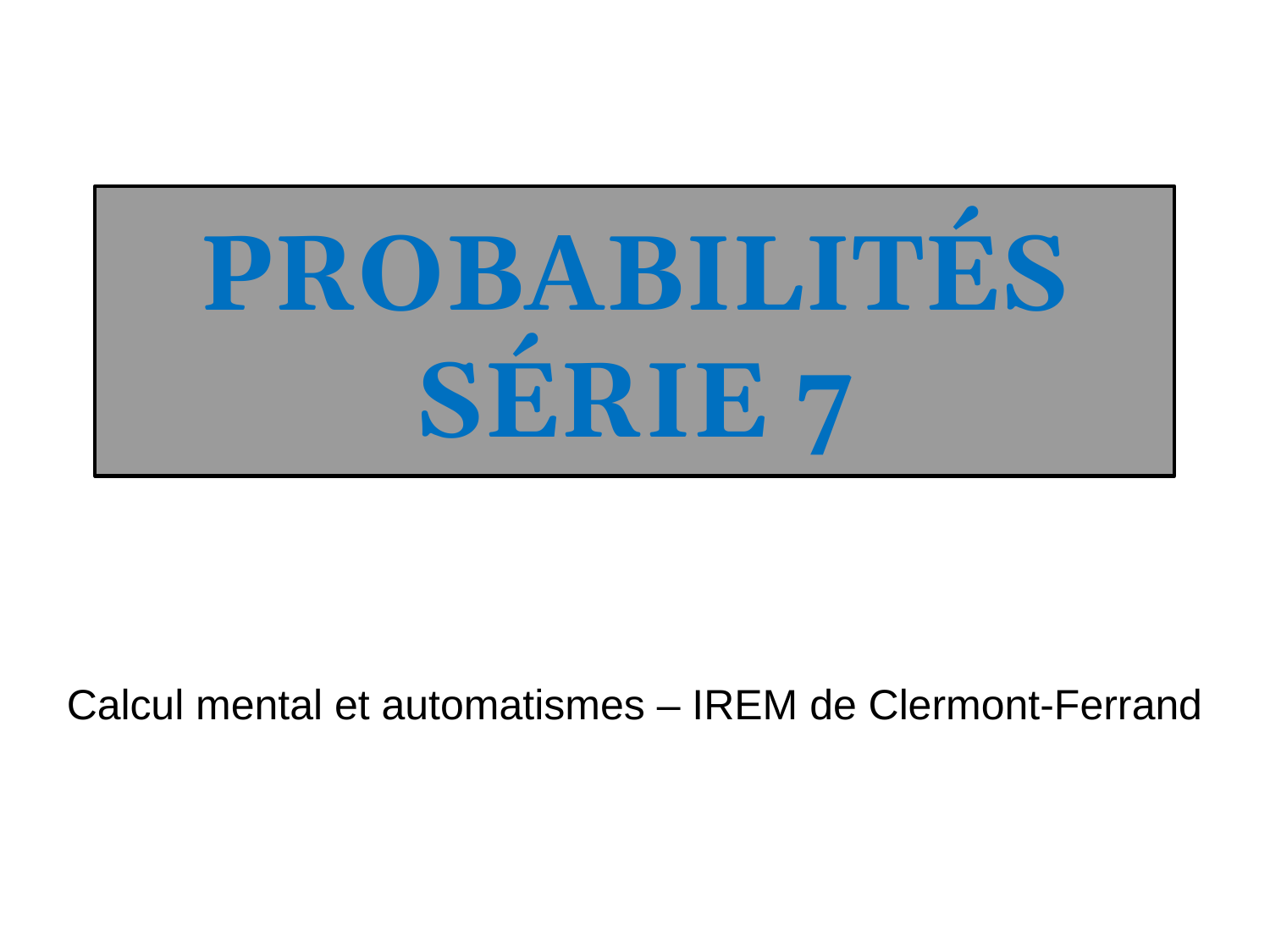

# PROBABILITÉS Série 7
Calcul mental et automatismes – IREM de Clermont-Ferrand